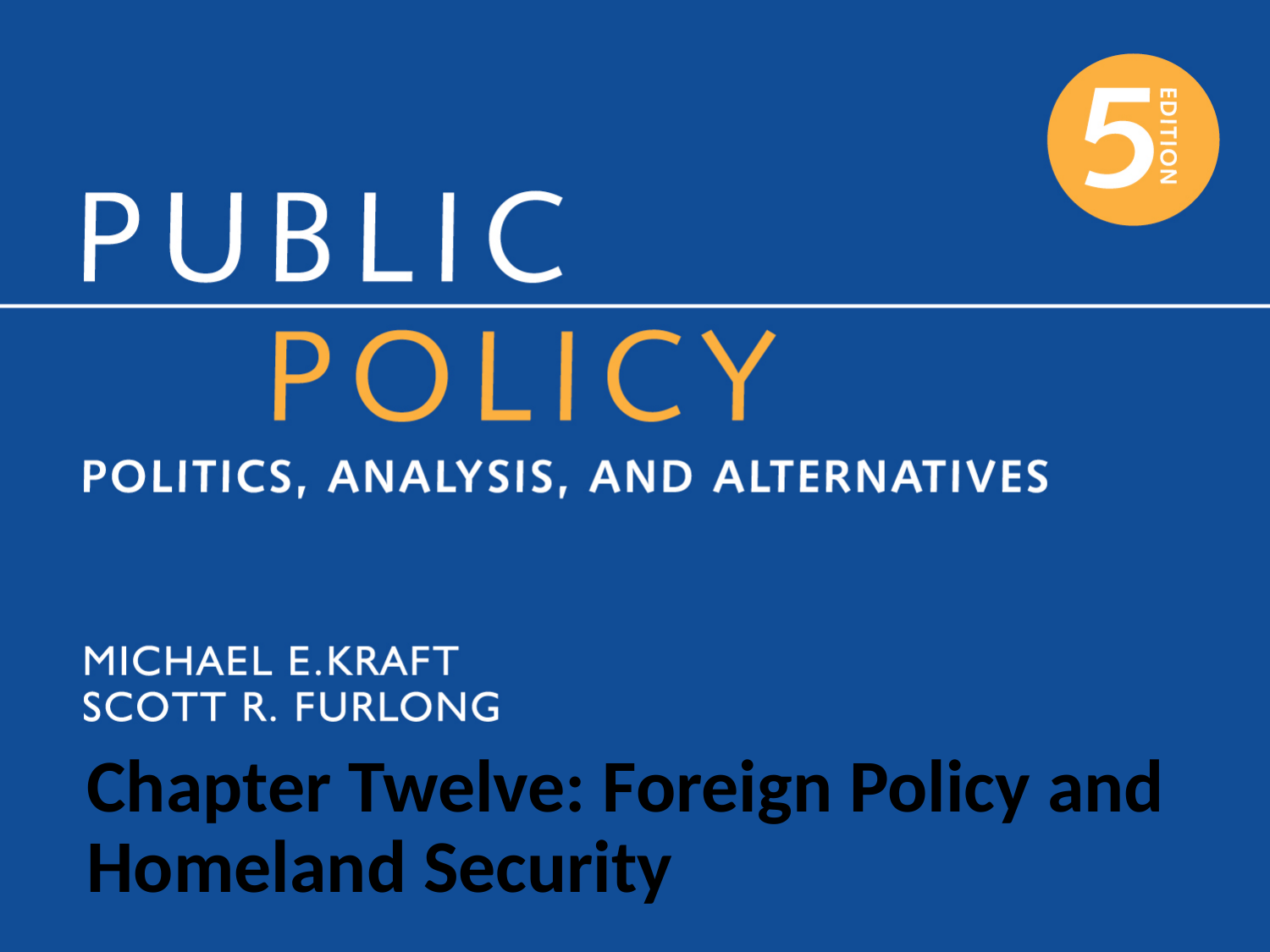

# Chapter Twelve: Foreign Policy and Homeland Security